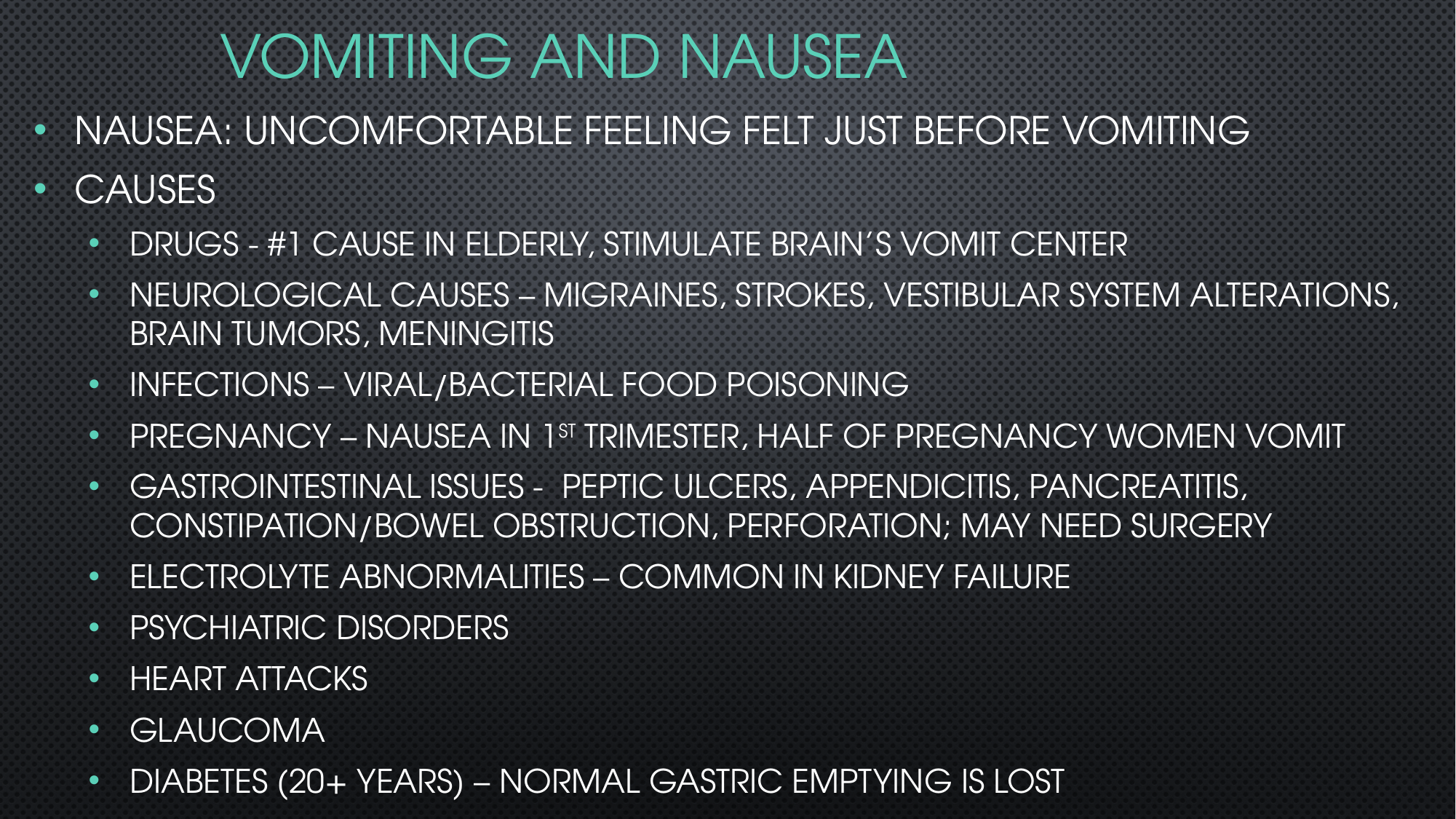

# Vomiting and Nausea
Nausea: uncomfortable feeling felt just before vomiting
Causes
Drugs - #1 cause in elderly, stimulate brain’s vomit center
Neurological causes – migraines, strokes, vestibular system alterations, brain tumors, meningitis
Infections – viral/bacterial food poisoning
Pregnancy – nausea in 1st trimester, half of pregnancy women vomit
Gastrointestinal issues -  peptic ulcers, appendicitis, pancreatitis, constipation/bowel obstruction, perforation; may need surgery
Electrolyte abnormalities – common in kidney failure
Psychiatric disorders
Heart attacks
Glaucoma
Diabetes (20+ years) – normal gastric emptying is lost